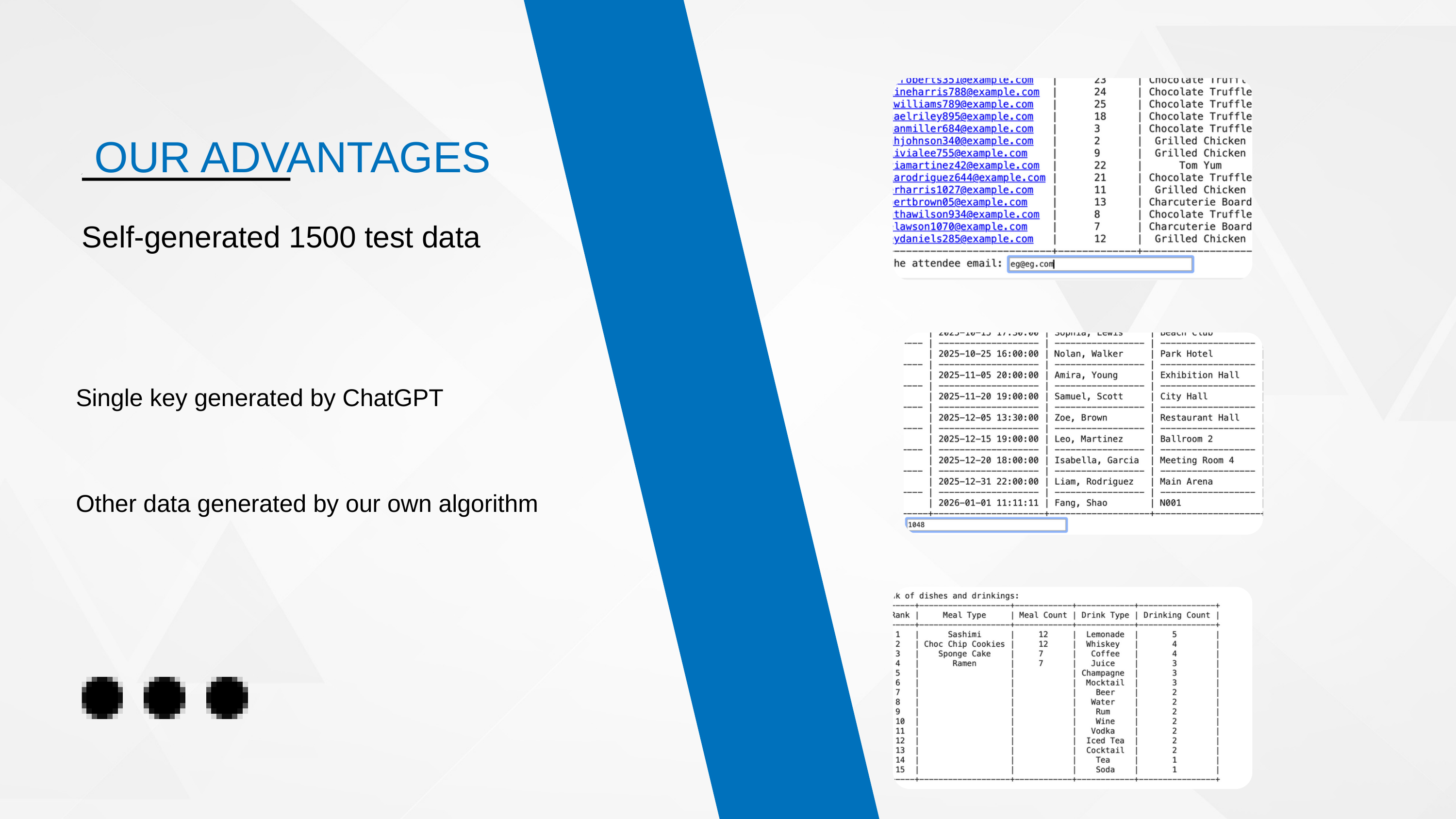

OUR ADVANTAGES

Self-generated 1500 test data

Single key generated by ChatGPT
Other data generated by our own algorithm